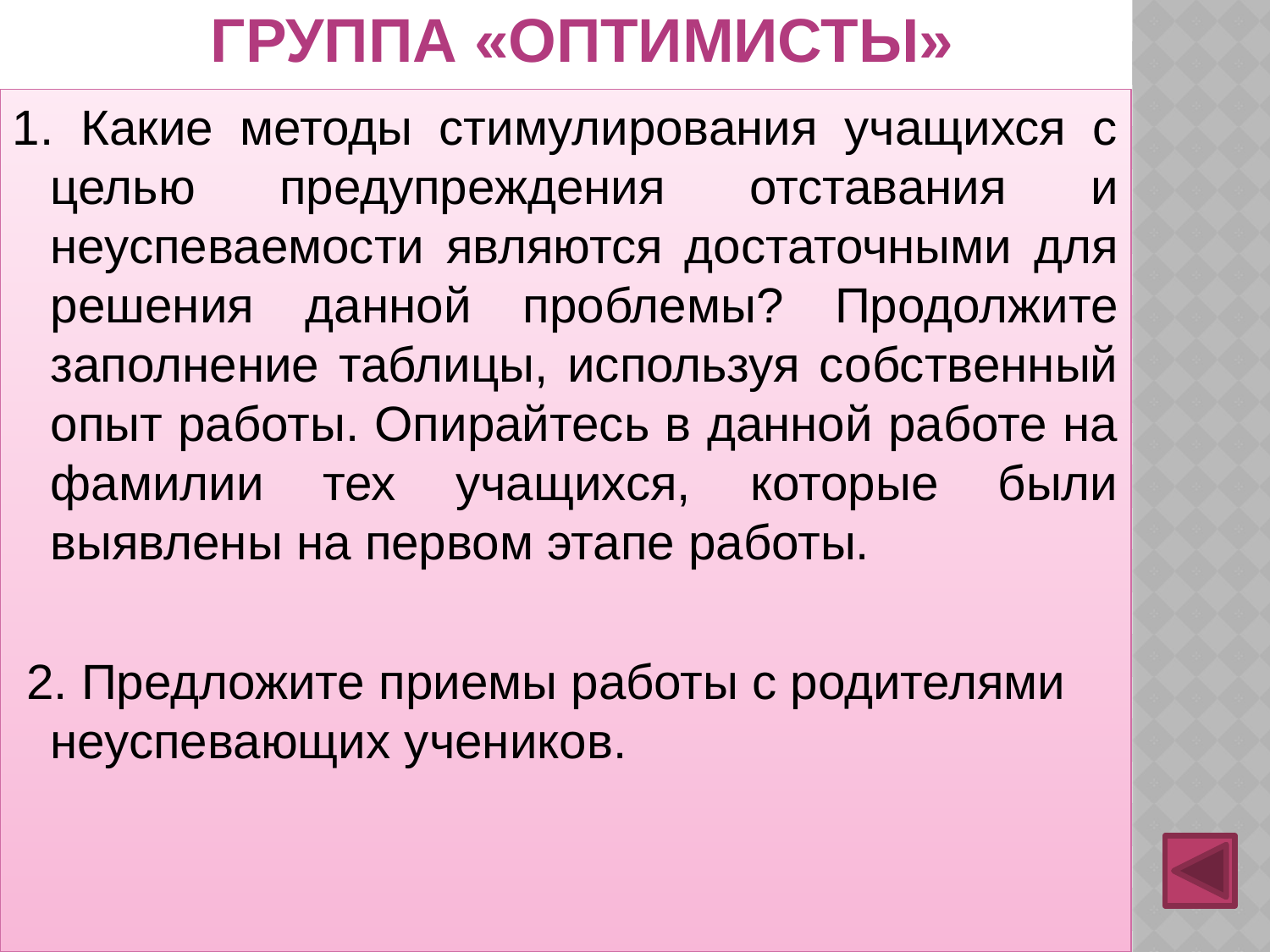

# Группа «оптимисты»
1. Какие методы стимулирования учащихся с целью предупреждения отставания и неуспеваемости являются достаточными для решения данной проблемы? Продолжите заполнение таблицы, используя собственный опыт работы. Опирайтесь в данной работе на фамилии тех учащихся, которые были выявлены на первом этапе работы.

 2. Предложите приемы работы с родителями неуспевающих учеников.